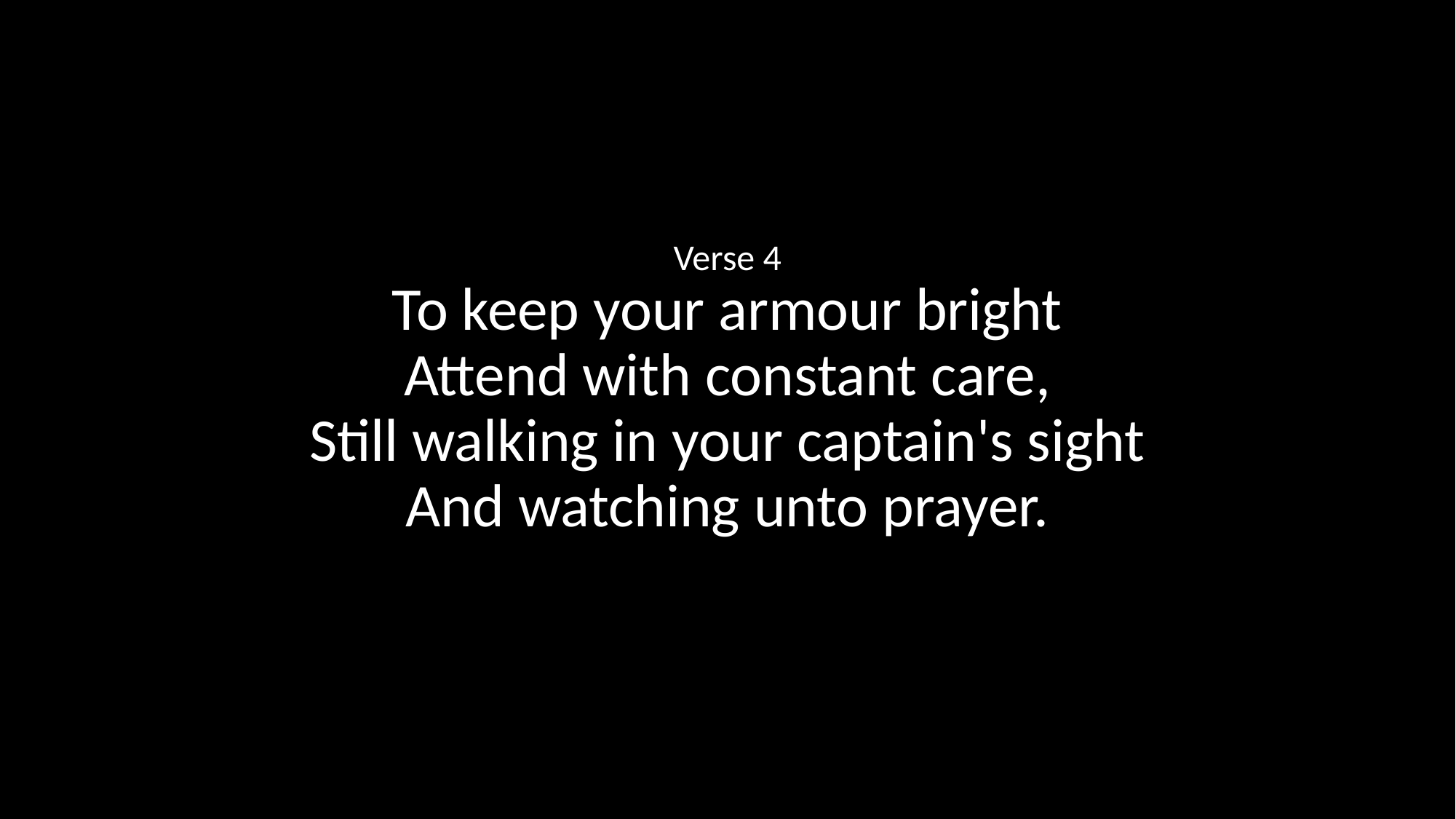

Verse 4
To keep your armour bright
Attend with constant care,
Still walking in your captain's sight
And watching unto prayer.